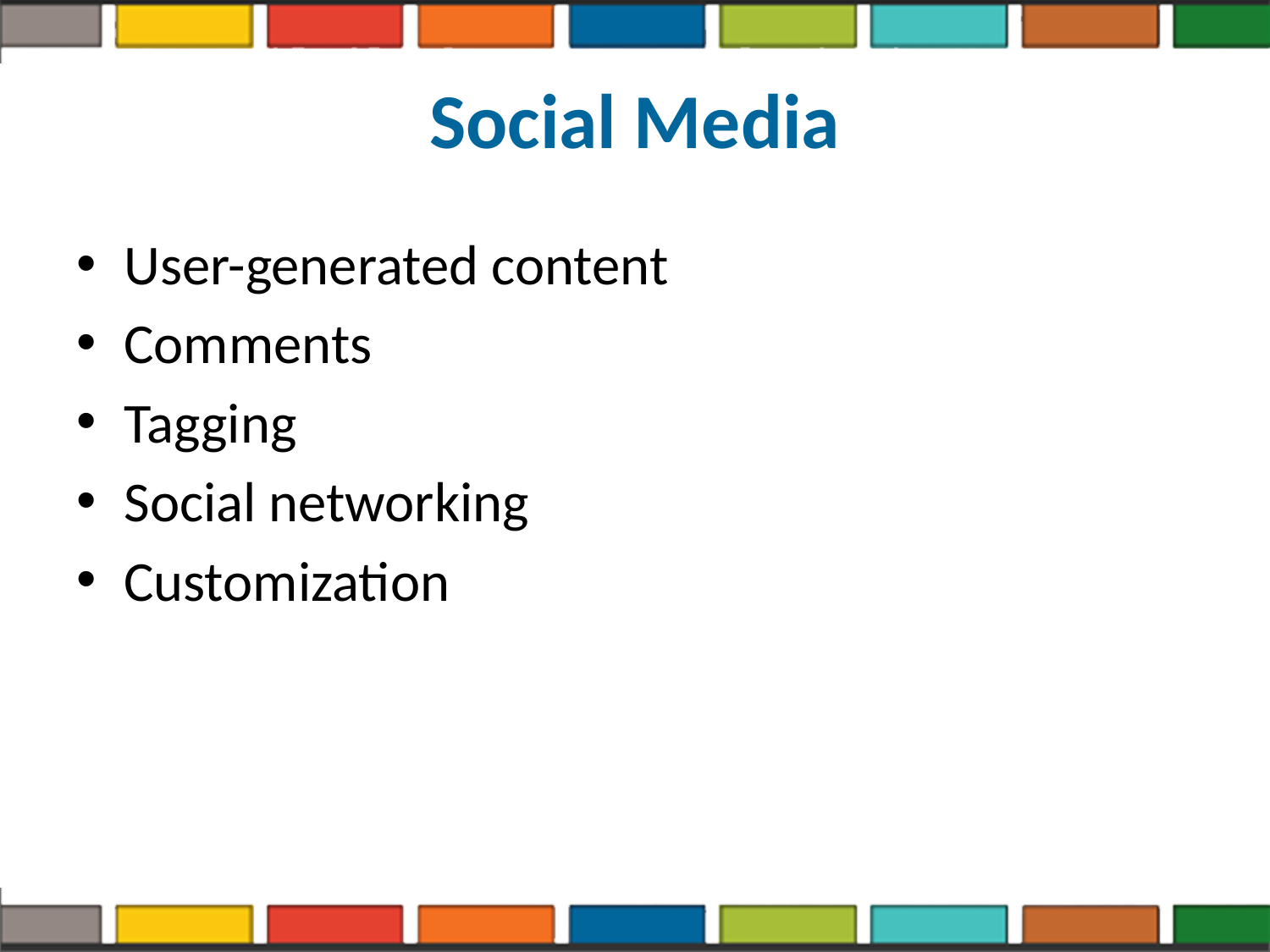

# Social Media
User-generated content
Comments
Tagging
Social networking
Customization